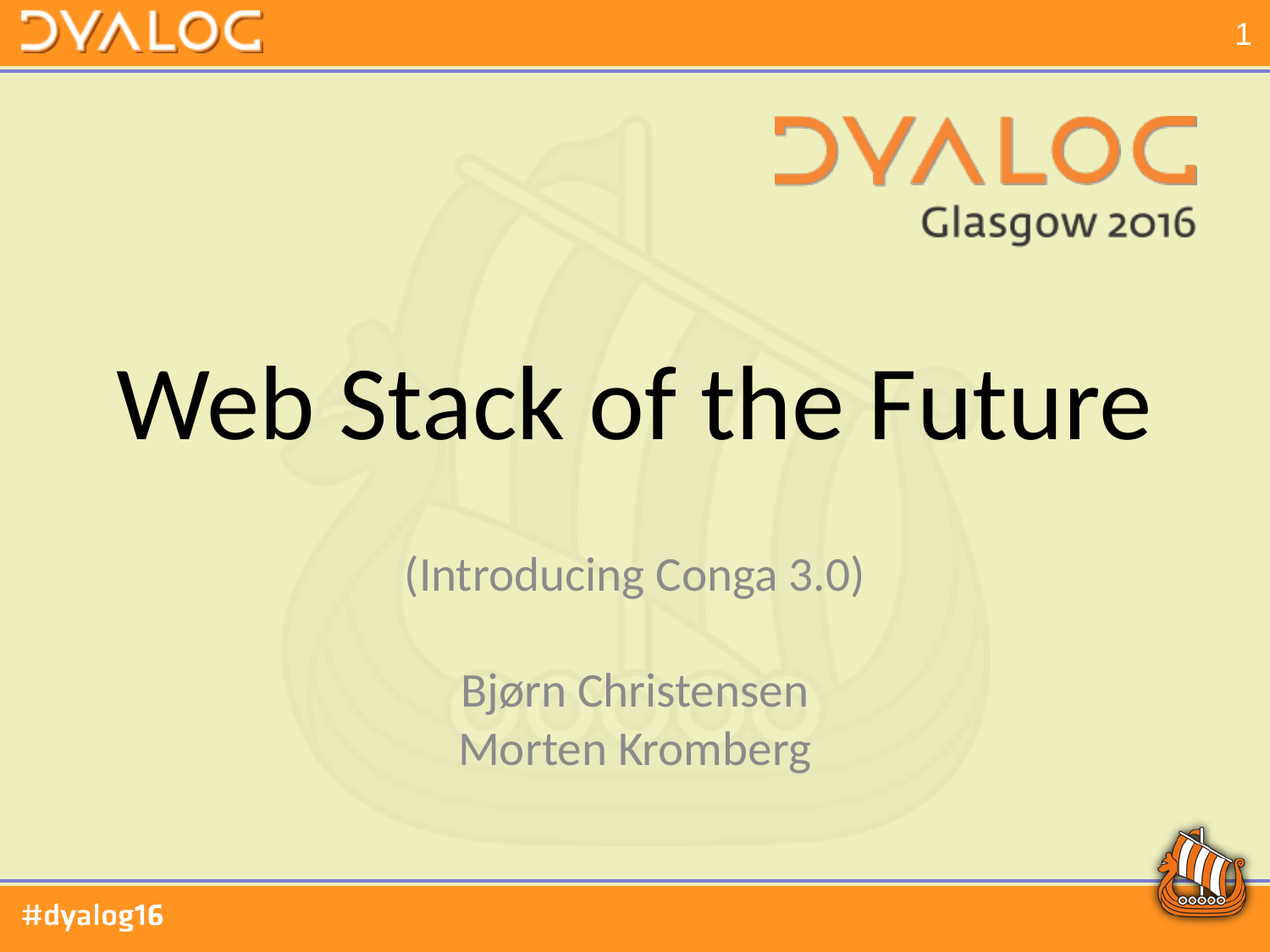

# Web Stack of the Future
(Introducing Conga 3.0)
Bjørn Christensen
Morten Kromberg